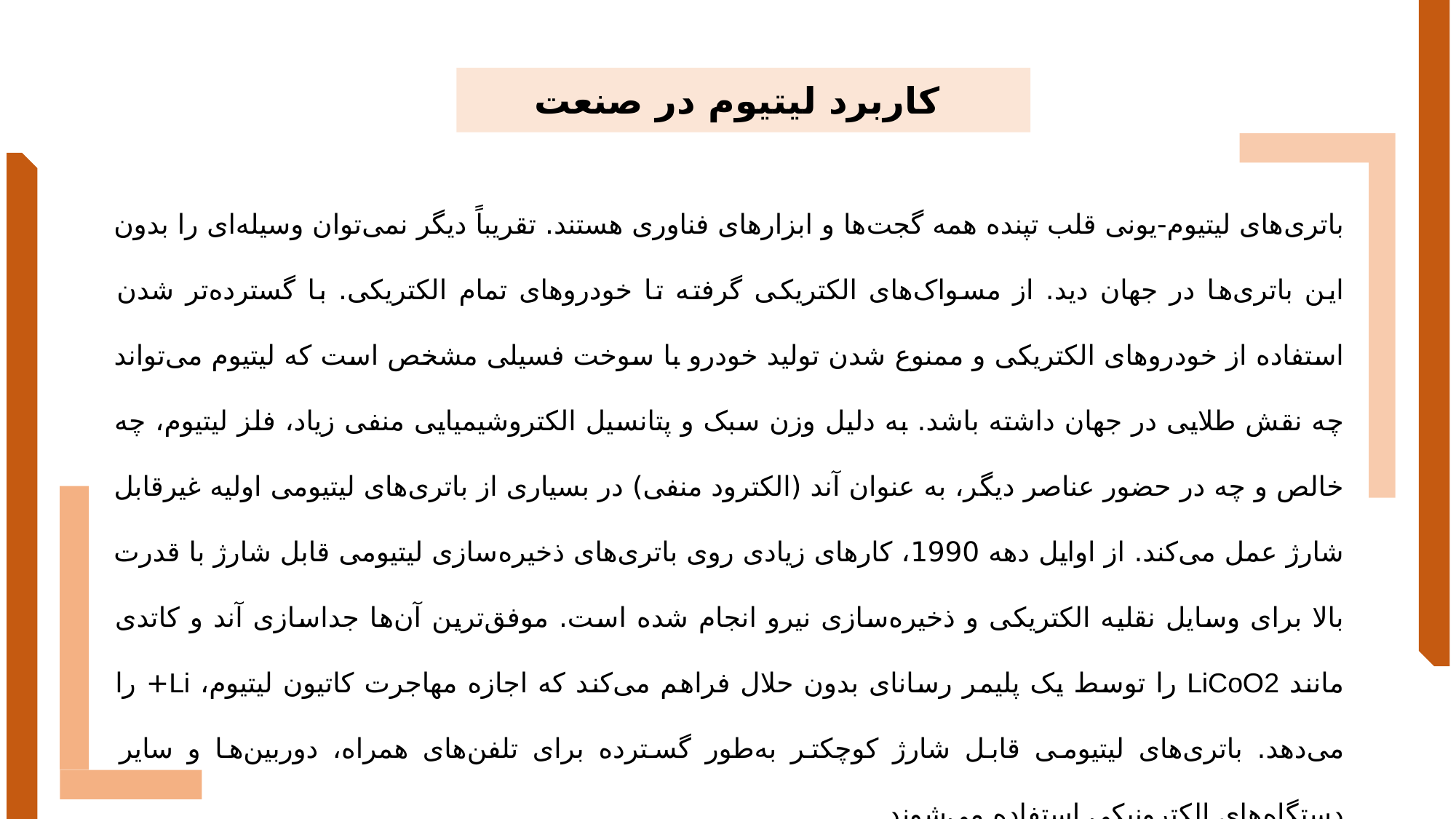

کاربرد لیتیوم در صنعت

باتری‌های لیتیوم-یونی قلب تپنده همه گجت‌ها و ابزارهای فناوری هستند. تقریباً دیگر نمی‌توان وسیله‌ای را بدون این باتری‌ها در جهان دید. از مسواک‌های الکتریکی گرفته تا خودروهای تمام الکتریکی. با گسترده‌تر شدن استفاده از خودروهای الکتریکی و ممنوع شدن تولید خودرو با سوخت فسیلی مشخص است که لیتیوم می‌تواند چه نقش طلایی در جهان داشته باشد. به دلیل وزن سبک و پتانسیل الکتروشیمیایی منفی زیاد، فلز لیتیوم، چه خالص و چه در حضور عناصر دیگر، به عنوان آند (الکترود منفی) در بسیاری از باتری‌های لیتیومی اولیه غیرقابل شارژ عمل می‌کند. از اوایل دهه 1990، کارهای زیادی روی باتری‌های ذخیره‌سازی لیتیومی قابل شارژ با قدرت بالا برای وسایل نقلیه الکتریکی و ذخیره‌سازی نیرو انجام شده است. موفق‌ترین آن‌ها جداسازی آند و کاتدی مانند LiCoO2 را توسط یک پلیمر رسانای بدون حلال فراهم می‌کند که اجازه مهاجرت کاتیون لیتیوم، Li+ را می‌دهد. باتری‌های لیتیومی قابل شارژ کوچکتر به‌طور گسترده برای تلفن‌های همراه، دوربین‌ها و سایر دستگاه‌های الکترونیکی استفاده می‌شوند.